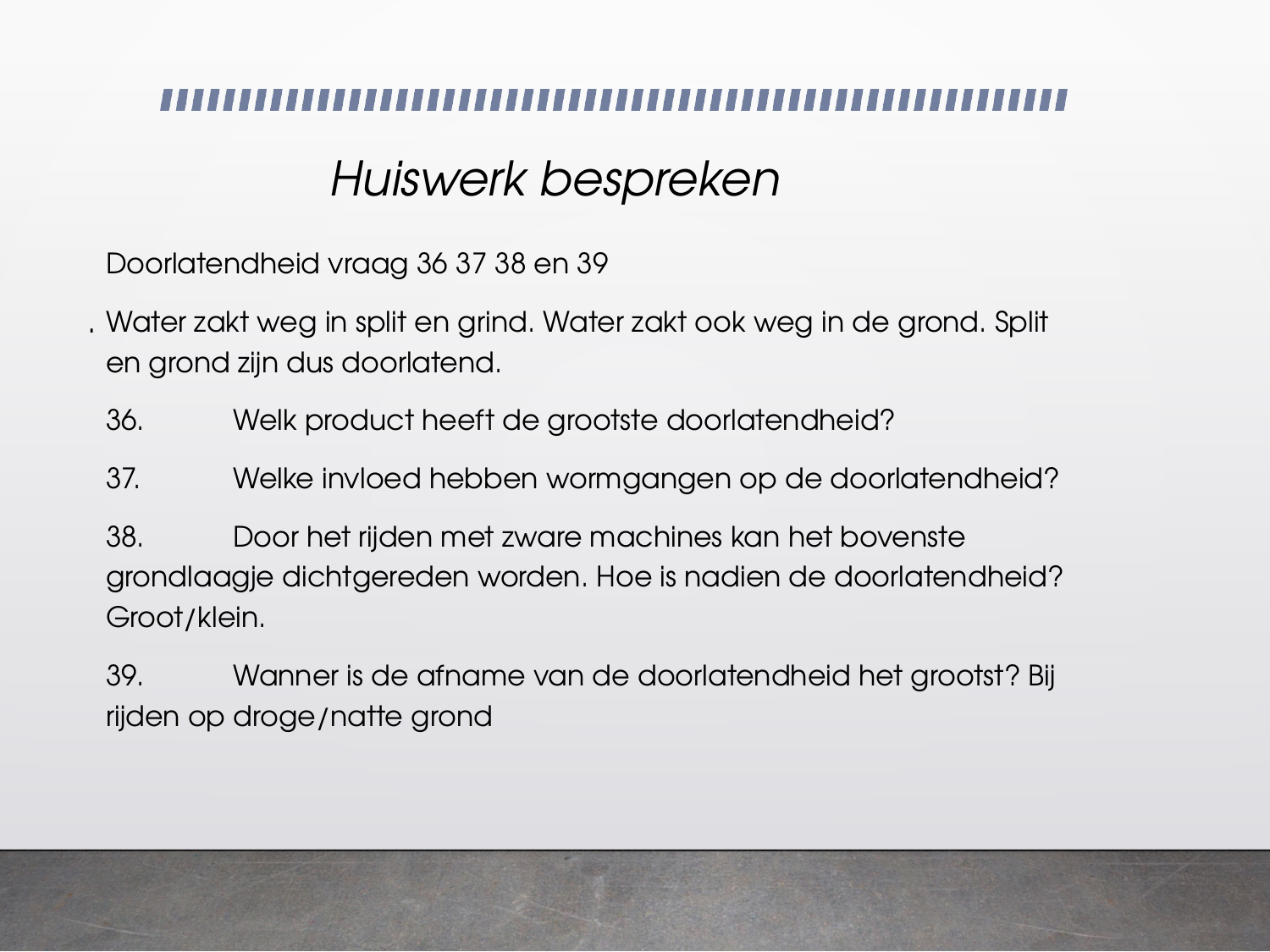

# Huiswerk bespreken
Doorlatendheid vraag 36 37 38 en 39
Water zakt weg in split en grind. Water zakt ook weg in de grond. Split en grond zijn dus doorlatend.
36.	Welk product heeft de grootste doorlatendheid?
37.	Welke invloed hebben wormgangen op de doorlatendheid?
38.	Door het rijden met zware machines kan het bovenste grondlaagje dichtgereden worden. Hoe is nadien de doorlatendheid? Groot/klein.
39.	Wanner is de afname van de doorlatendheid het grootst? Bij rijden op droge/natte grond

.